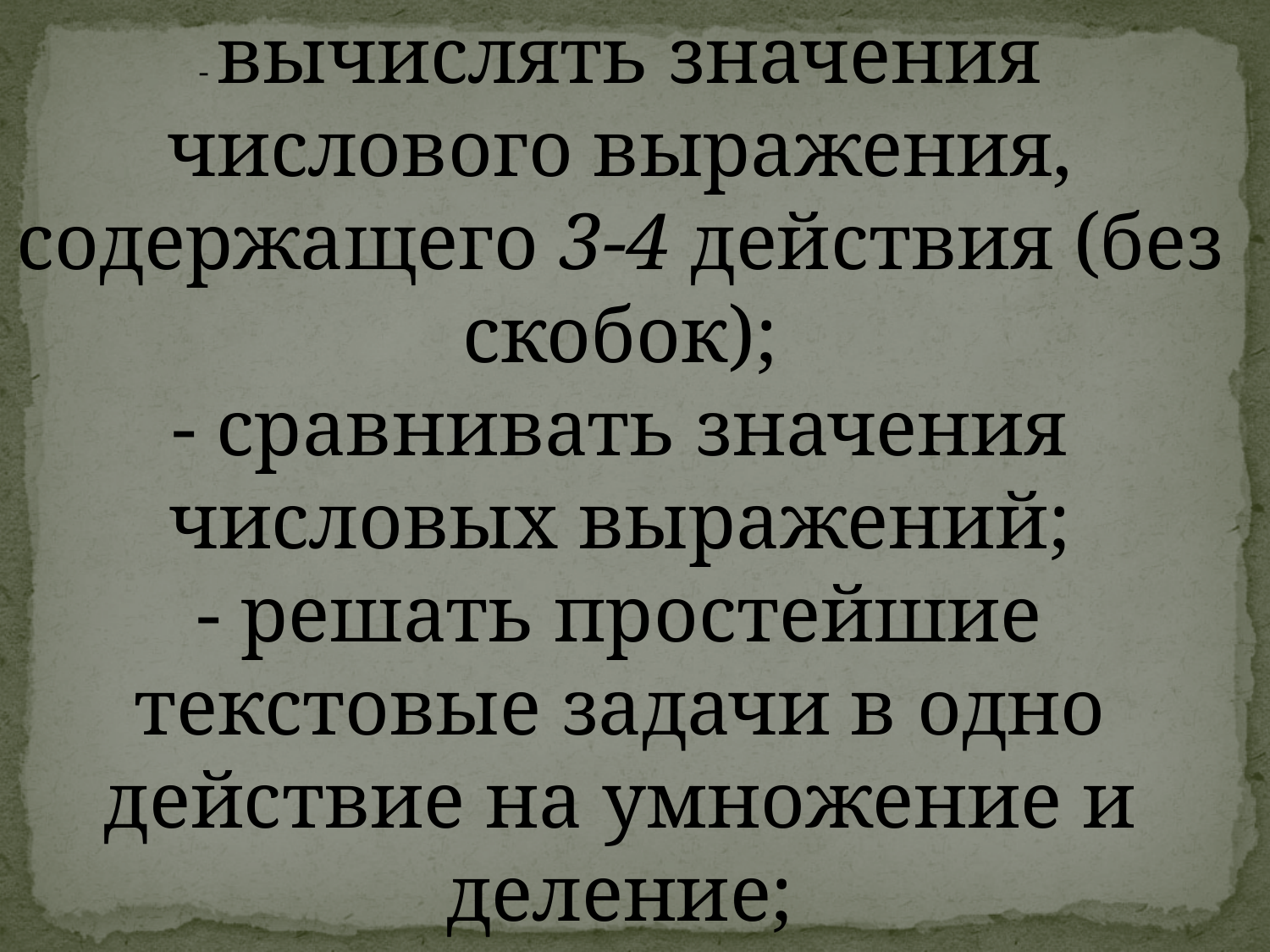

- вычислять значения числового выражения, содержащего 3-4 действия (без скобок);
- сравнивать значения числовых выражений;
- решать простейшие текстовые задачи в одно действие на умножение и деление;